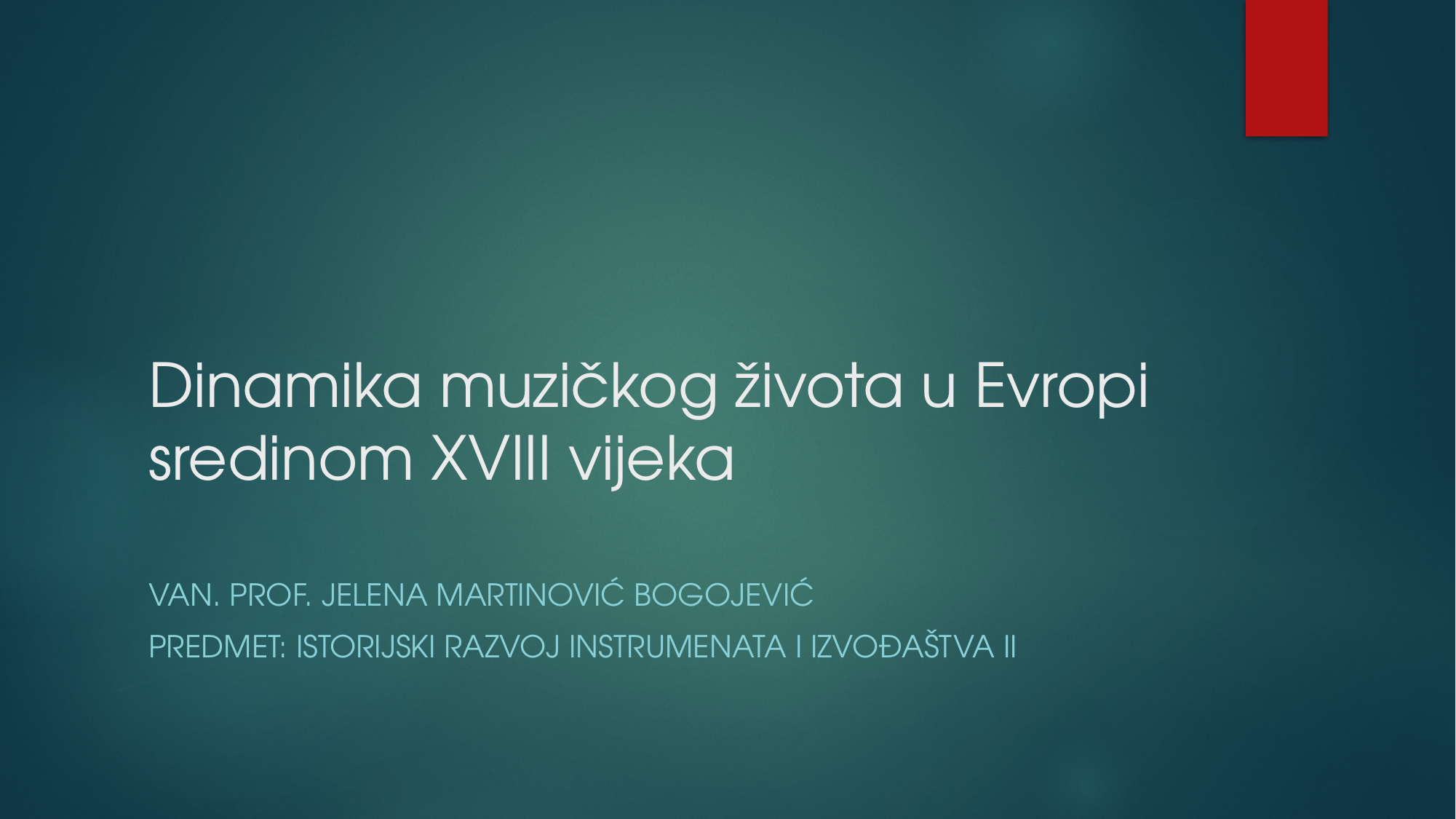

# Dinamika muzičkog života u Evropi sredinom XVIII vijeka
Van. prof. Jelena Martinović bogojević
Predmet: istorijski razvoj instrumenata i izvođaštva II